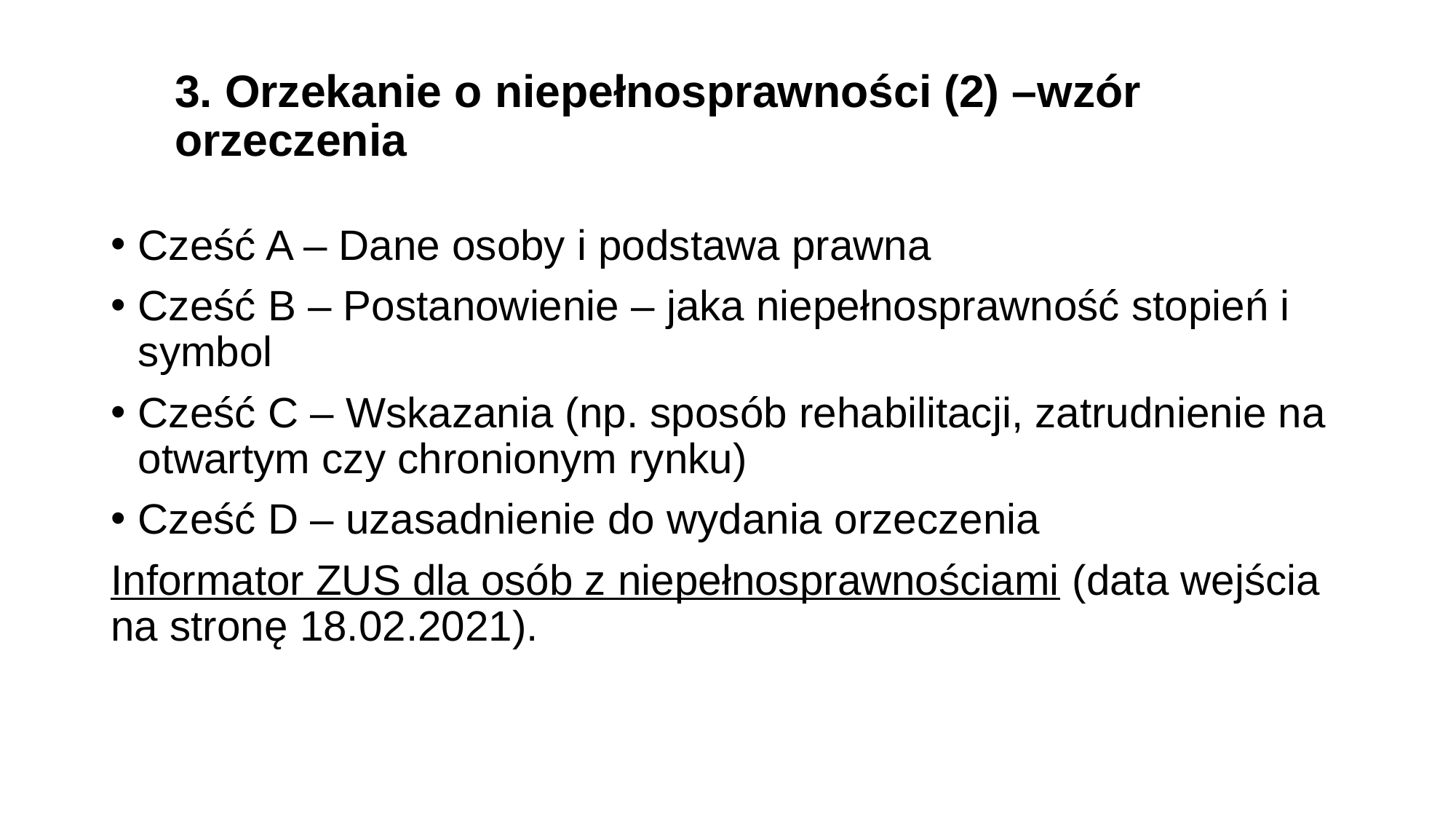

3. Orzekanie o niepełnosprawności (2) –wzór orzeczenia
Cześć A – Dane osoby i podstawa prawna
Cześć B – Postanowienie – jaka niepełnosprawność stopień i symbol
Cześć C – Wskazania (np. sposób rehabilitacji, zatrudnienie na otwartym czy chronionym rynku)
Cześć D – uzasadnienie do wydania orzeczenia
Informator ZUS dla osób z niepełnosprawnościami (data wejścia na stronę 18.02.2021).